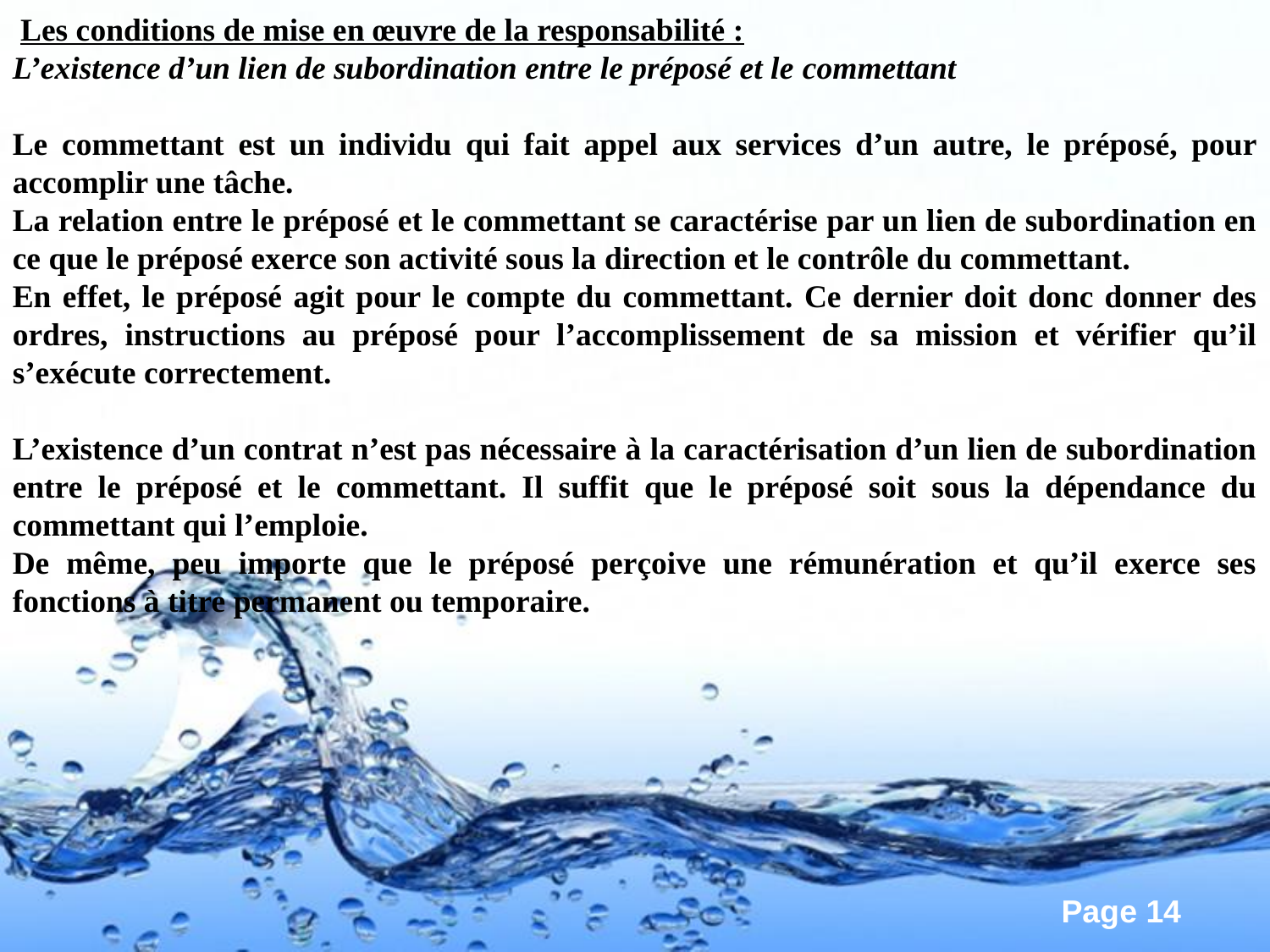

Les conditions de mise en œuvre de la responsabilité :
L’existence d’un lien de subordination entre le préposé et le commettant

Le commettant est un individu qui fait appel aux services d’un autre, le préposé, pour accomplir une tâche.
La relation entre le préposé et le commettant se caractérise par un lien de subordination en ce que le préposé exerce son activité sous la direction et le contrôle du commettant.
En effet, le préposé agit pour le compte du commettant. Ce dernier doit donc donner des ordres, instructions au préposé pour l’accomplissement de sa mission et vérifier qu’il s’exécute correctement.

L’existence d’un contrat n’est pas nécessaire à la caractérisation d’un lien de subordination entre le préposé et le commettant. Il suffit que le préposé soit sous la dépendance du commettant qui l’emploie.
De même, peu importe que le préposé perçoive une rémunération et qu’il exerce ses fonctions à titre permanent ou temporaire.